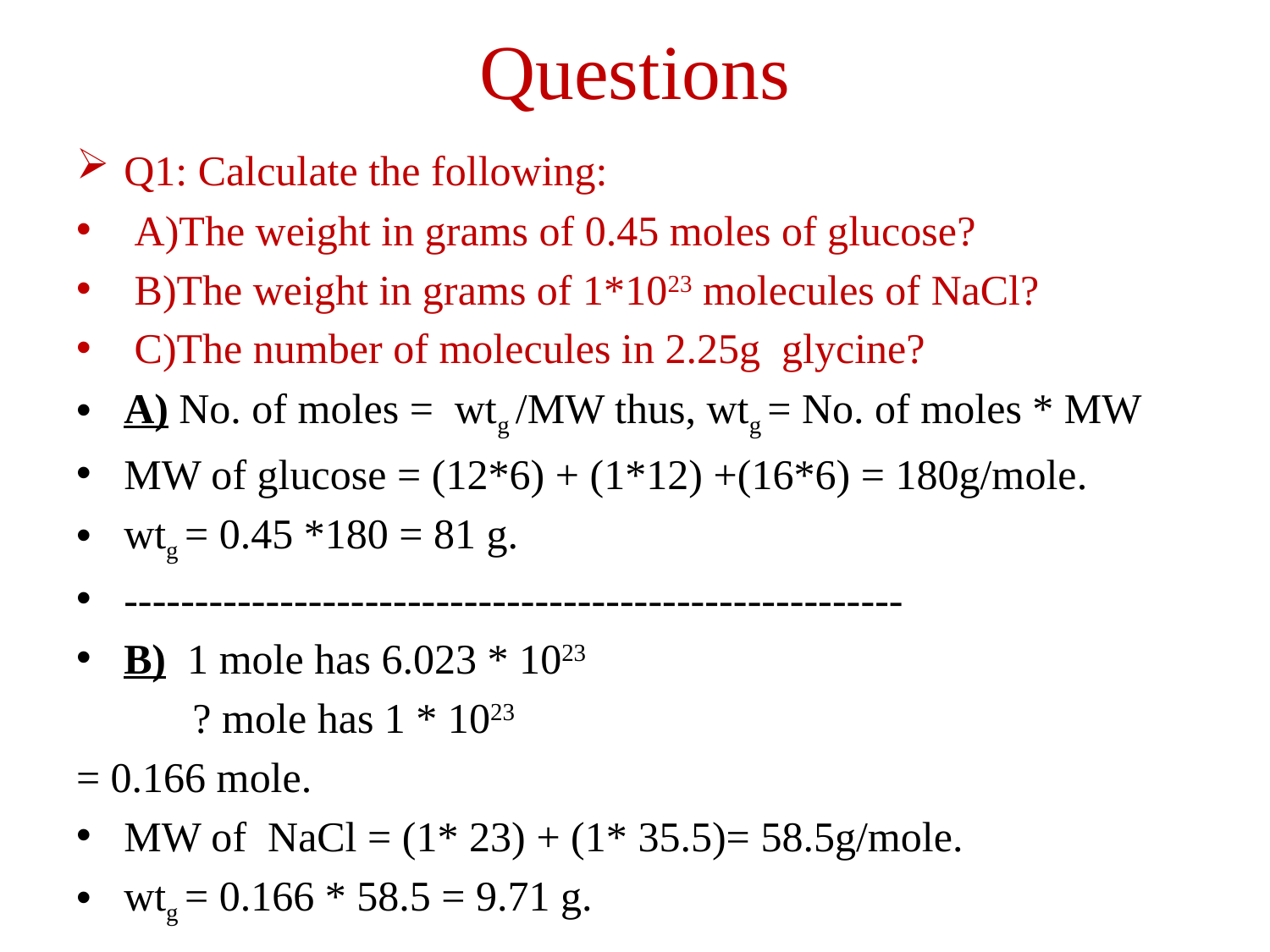

# Questions
Q1: Calculate the following:
 A)The weight in grams of 0.45 moles of glucose?
 B)The weight in grams of 1*1023 molecules of NaCl?
 C)The number of molecules in 2.25g  glycine?
A) No. of moles =  wtg /MW thus, wtg = No. of moles * MW
MW of glucose = (12*6) + (1*12) +(16*6) = 180g/mole.
wtg = 0.45 *180 = 81 g.
-------------------------------------------------------
B)  1 mole has 6.023 * 1023
           ? mole has 1 * 1023
= 0.166 mole.
MW of  NaCl = (1* 23) + (1* 35.5)= 58.5g/mole.
wtg = 0.166 * 58.5 = 9.71 g.